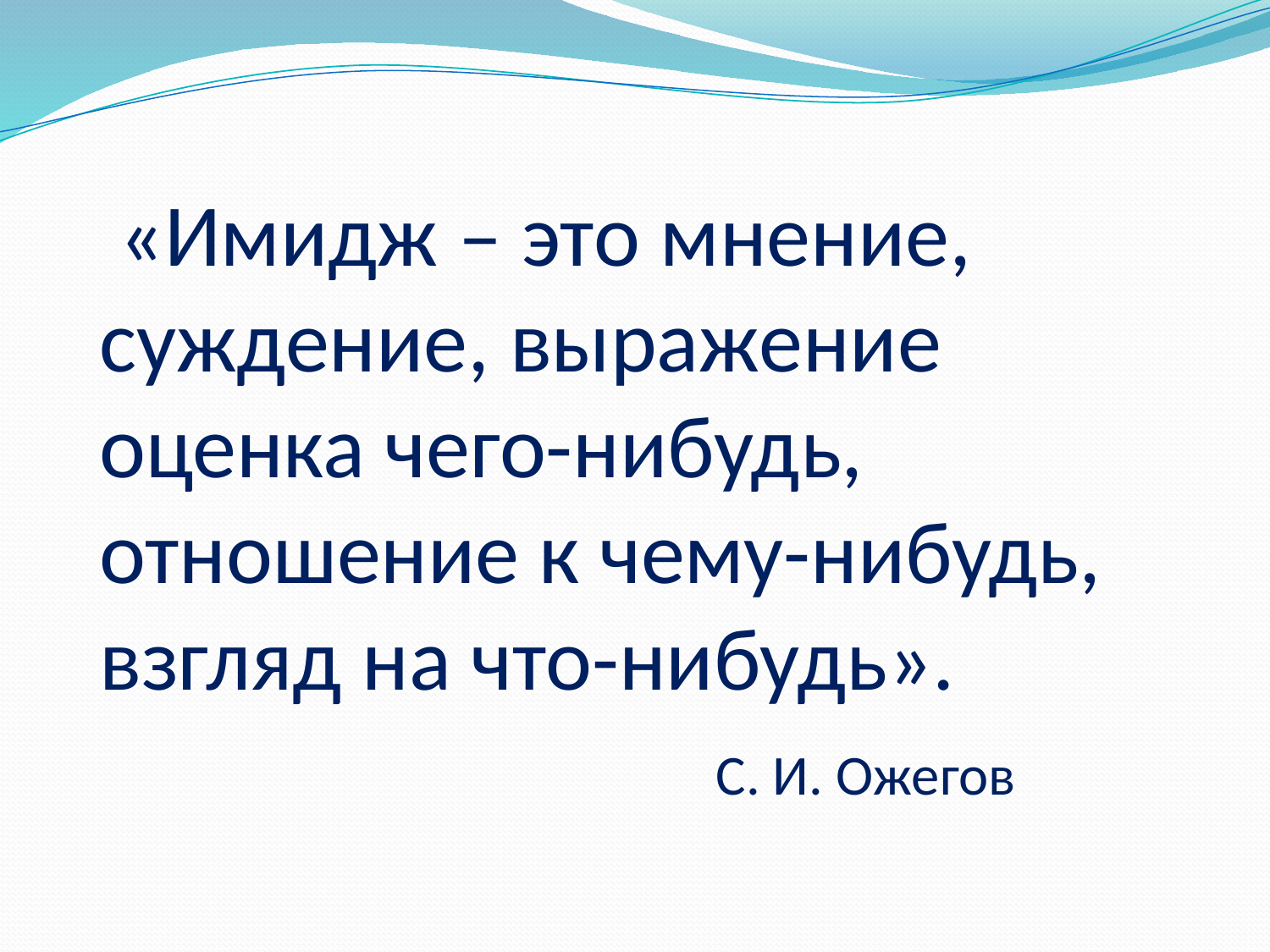

# «Имидж – это мнение, суждение, выражение оценка чего-нибудь, отношение к чему-нибудь,  взгляд на что-нибудь». С. И. Ожегов